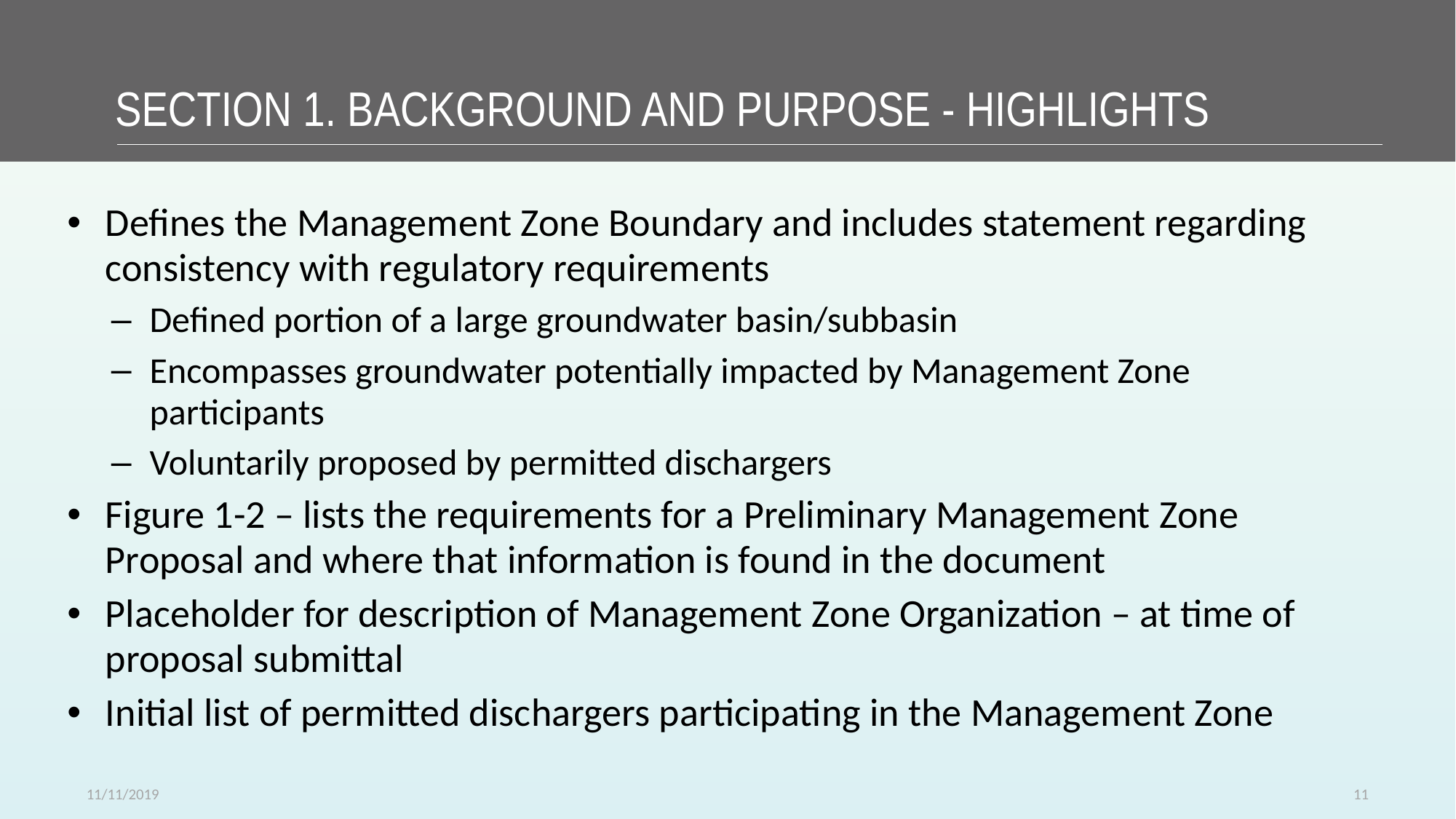

# Section 1. Background and purpose - Highlights
Defines the Management Zone Boundary and includes statement regarding consistency with regulatory requirements
Defined portion of a large groundwater basin/subbasin
Encompasses groundwater potentially impacted by Management Zone participants
Voluntarily proposed by permitted dischargers
Figure 1-2 – lists the requirements for a Preliminary Management Zone Proposal and where that information is found in the document
Placeholder for description of Management Zone Organization – at time of proposal submittal
Initial list of permitted dischargers participating in the Management Zone

11
11/11/2019